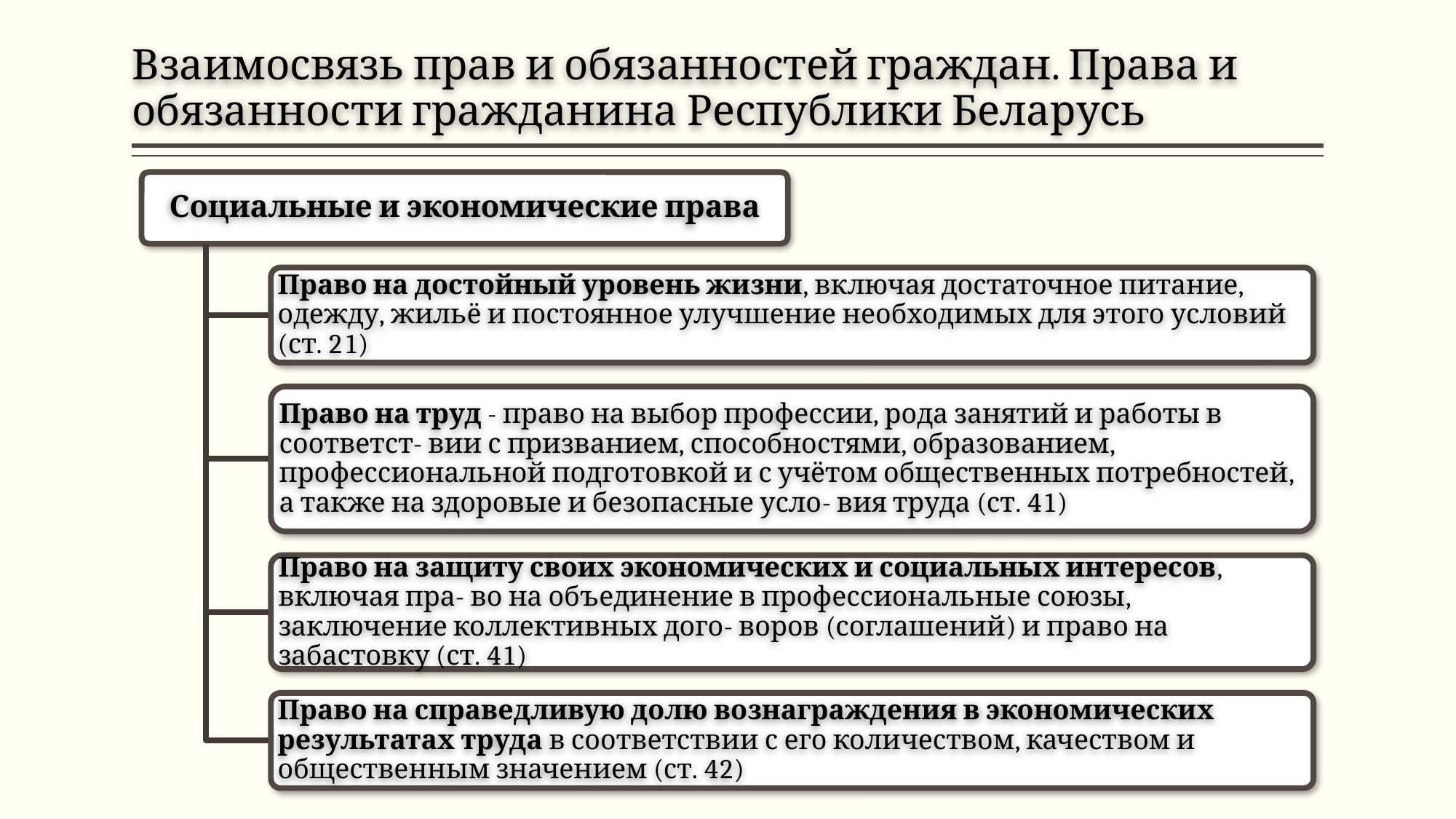

# Взаимосвязь прав и обязанностей граждан. Права и обязанности гражданина Республики Беларусь

Социальные и экономические права

Право на достойный уровень жизни, включая достаточное питание, одежду, жильё и постоянное улучшение необходимых для этого условий (ст. 21)

Право на труд - право на выбор профессии, рода занятий и работы в соответст- вии с призванием, способностями, образованием, профессиональной подготовкой и с учётом общественных потребностей, а также на здоровые и безопасные усло- вия труда (ст. 41)

Право на защиту своих экономических и социальных интересов, включая пра- во на объединение в профессиональные союзы, заключение коллективных дого- воров (соглашений) и право на забастовку (ст. 41)

Право на справедливую долю вознаграждения в экономических результатах труда в соответствии с его количеством, качеством и общественным значением (ст. 42)